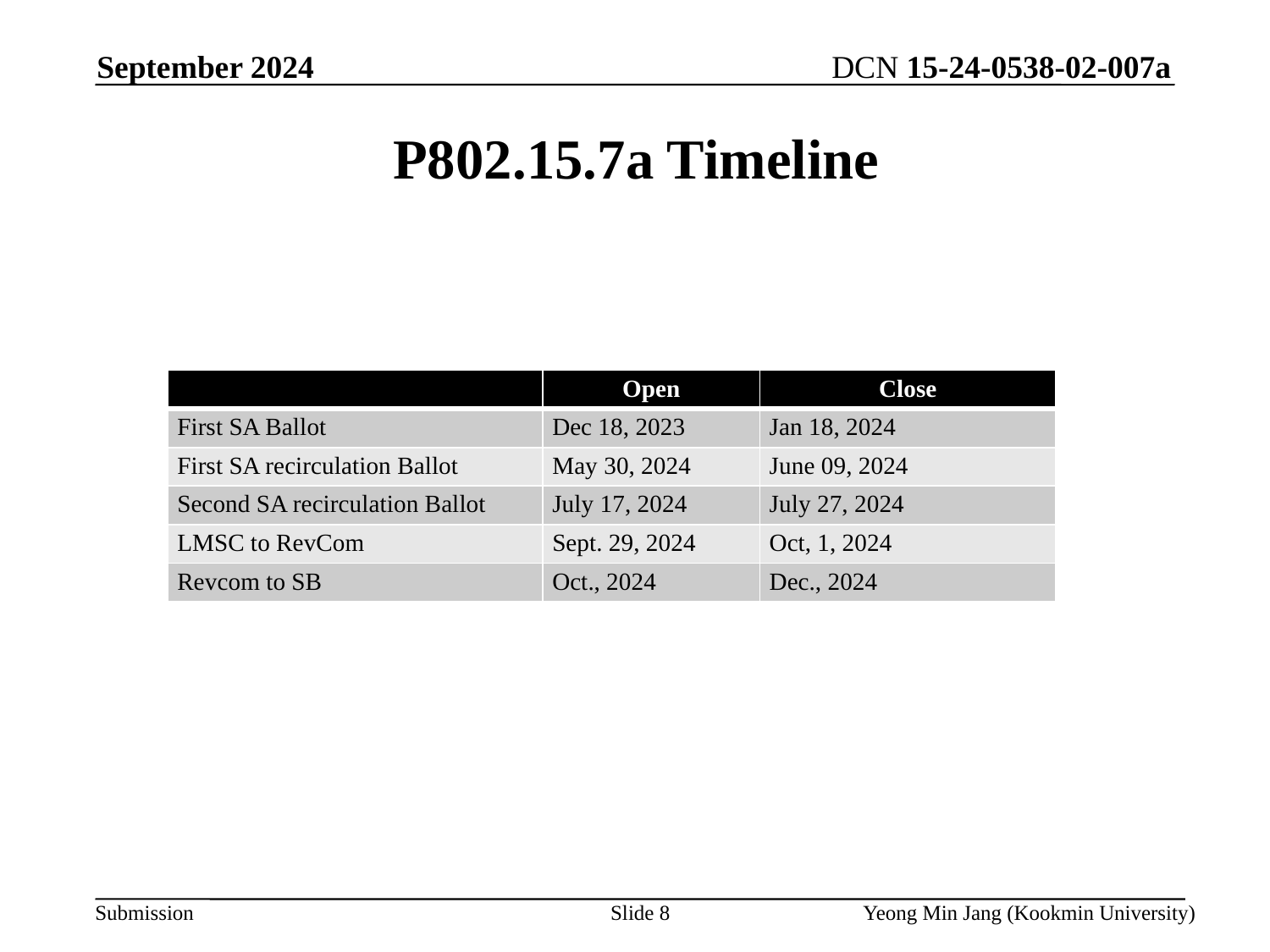

September 2024
# P802.15.7a Timeline
|  | Open | Close |
| --- | --- | --- |
| First SA Ballot | Dec 18, 2023 | Jan 18, 2024 |
| First SA recirculation Ballot | May 30, 2024 | June 09, 2024 |
| Second SA recirculation Ballot | July 17, 2024 | July 27, 2024 |
| LMSC to RevCom | Sept. 29, 2024 | Oct, 1, 2024 |
| Revcom to SB | Oct., 2024 | Dec., 2024 |
Slide 8
Yeong Min Jang (Kookmin University)